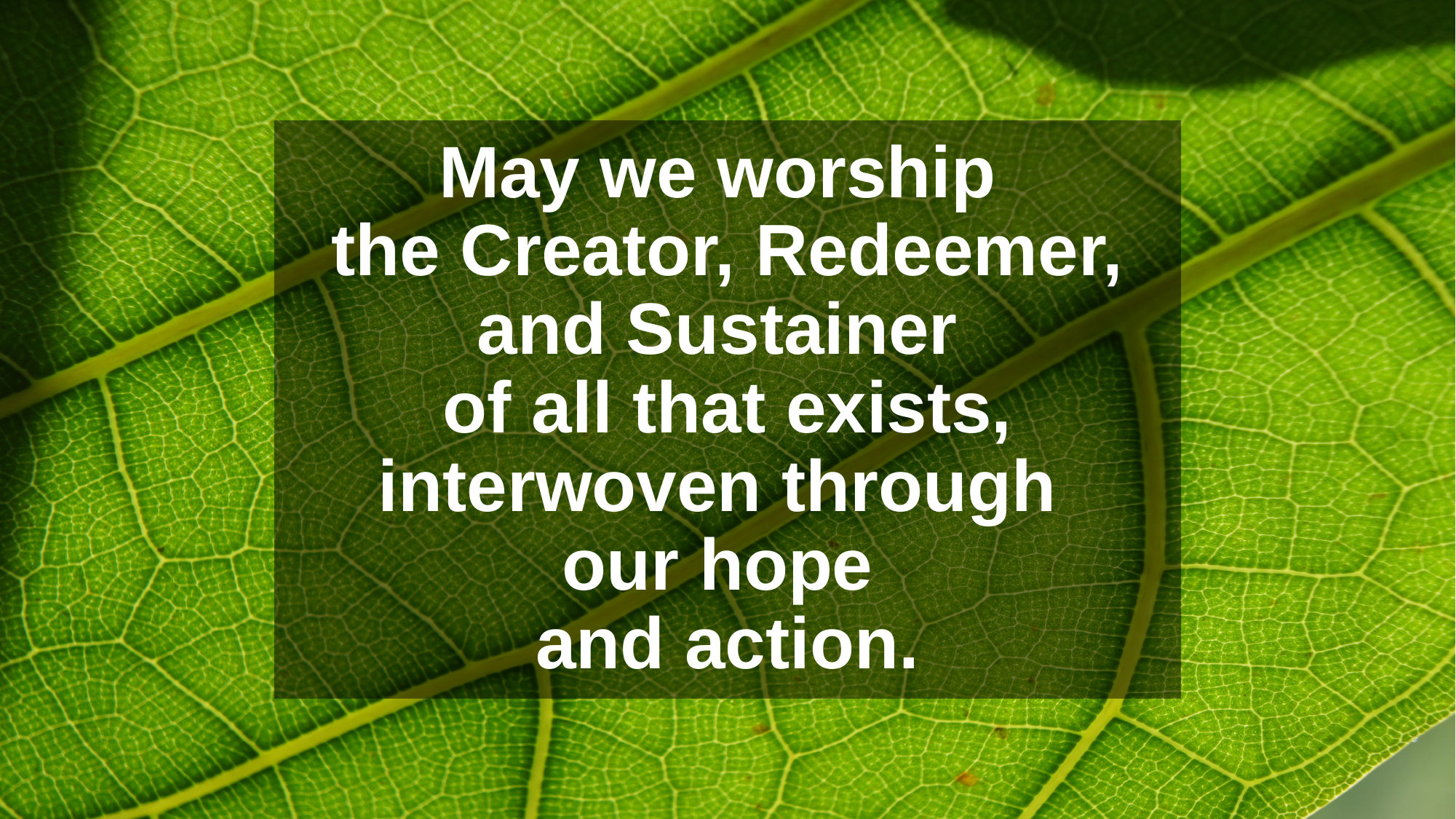

# May we worship the Creator, Redeemer, and Sustainer of all that exists, interwoven through our hope and action.